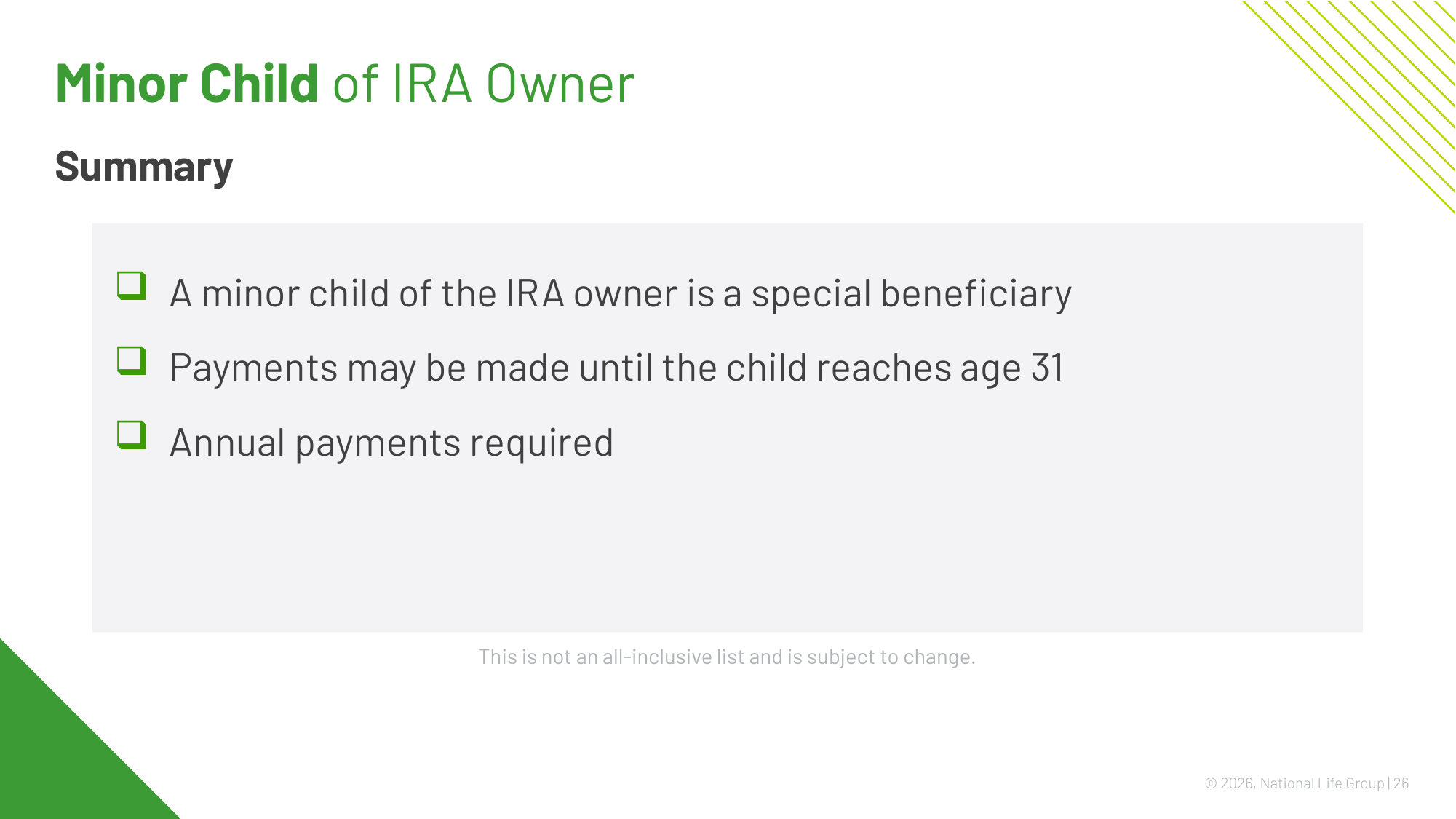

# Minor Child of IRA Owner
Summary
A minor child of the IRA owner is a special beneficiary
Payments may be made until the child reaches age 31
Annual payments required
This is not an all-inclusive list and is subject to change.
© 2026, National Life Group | 26